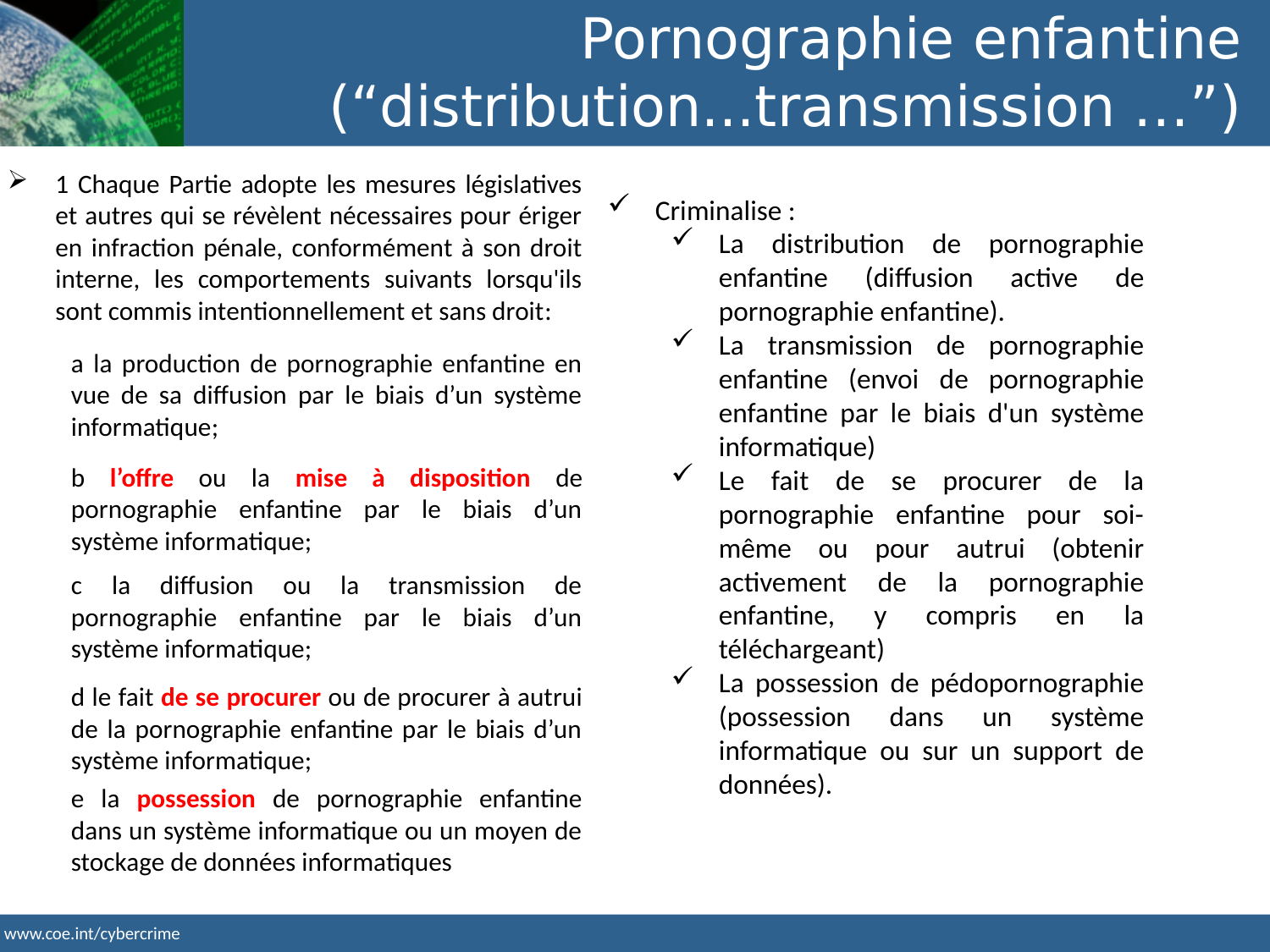

Pornographie enfantine (“distribution...transmission …”)
1 Chaque Partie adopte les mesures législatives et autres qui se révèlent nécessaires pour ériger en infraction pénale, conformément à son droit interne, les comportements suivants lorsqu'ils sont commis intentionnellement et sans droit:

a la production de pornographie enfantine en vue de sa diffusion par le biais d’un système informatique;

b l’offre ou la mise à disposition de pornographie enfantine par le biais d’un système informatique;

c la diffusion ou la transmission de pornographie enfantine par le biais d’un système informatique;

d le fait de se procurer ou de procurer à autrui de la pornographie enfantine par le biais d’un système informatique;

e la possession de pornographie enfantine dans un système informatique ou un moyen de stockage de données informatiques
Criminalise :
La distribution de pornographie enfantine (diffusion active de pornographie enfantine).
La transmission de pornographie enfantine (envoi de pornographie enfantine par le biais d'un système informatique)
Le fait de se procurer de la pornographie enfantine pour soi-même ou pour autrui (obtenir activement de la pornographie enfantine, y compris en la téléchargeant)
La possession de pédopornographie (possession dans un système informatique ou sur un support de données).